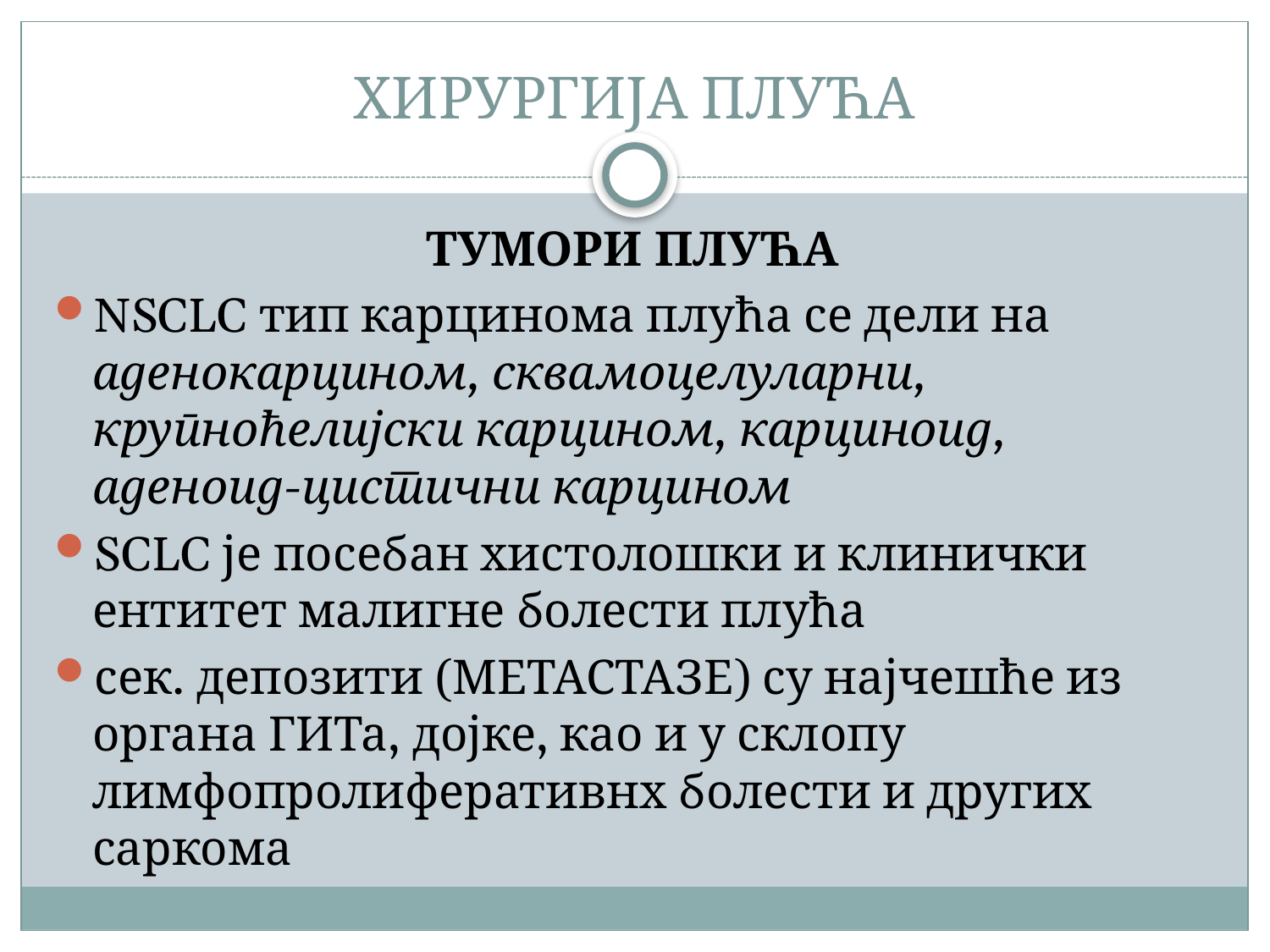

# ХИРУРГИЈА ПЛУЋА
ТУМОРИ ПЛУЋА
NSCLC тип карцинома плућа се дели на аденокарцином, сквамоцелуларни, крупноћелијски карцином, карциноид, аденоид-цистични карцином
SCLC је посебан хистолошки и клинички ентитет малигне болести плућа
сек. депозити (МЕТАСТАЗЕ) су најчешће из органа ГИТа, дојке, као и у склопу лимфопролиферативнх болести и других саркома